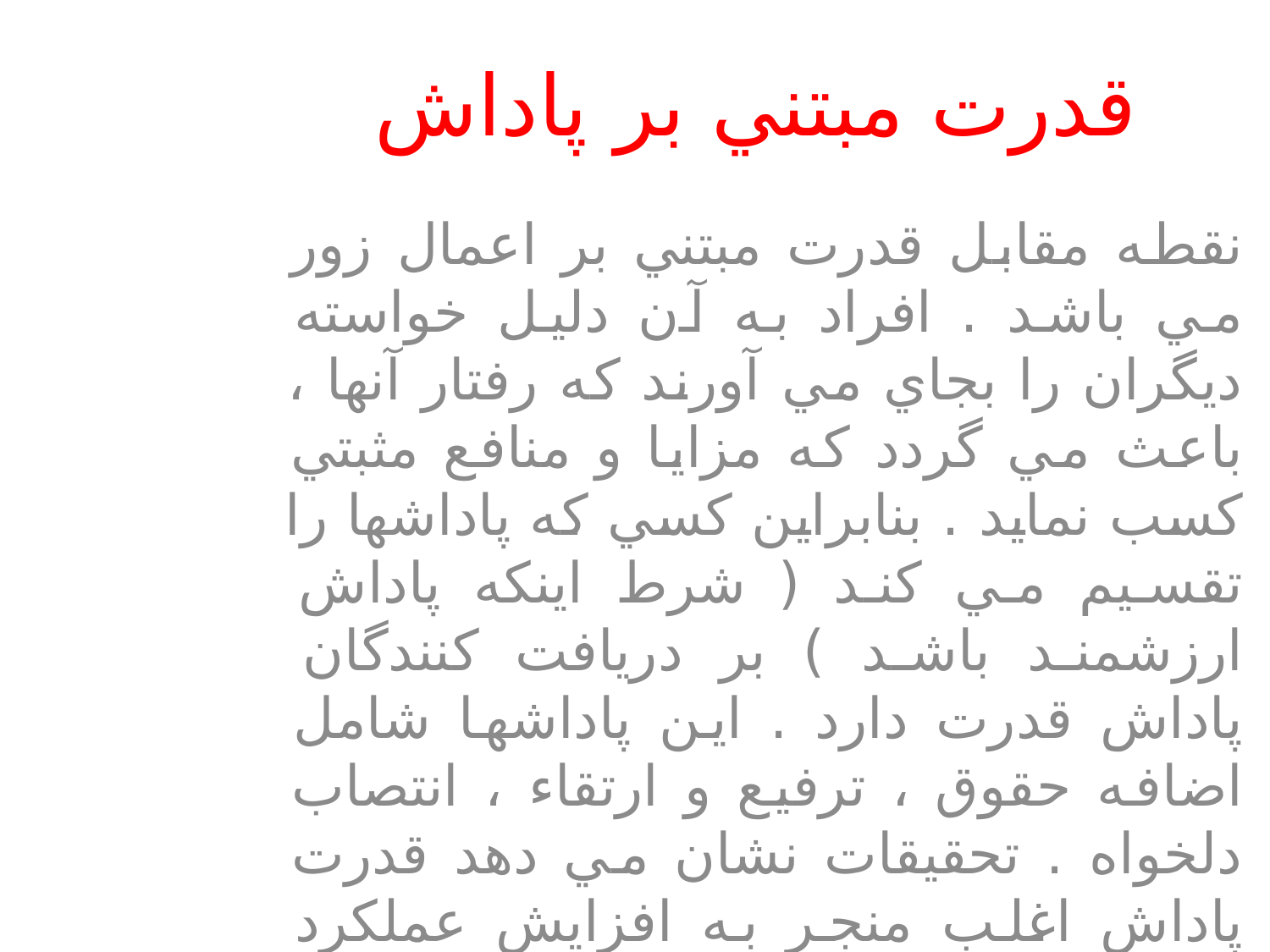

# قدرت مبتني بر پاداش
نقطه مقابل قدرت مبتني بر اعمال زور مي باشد . افراد به آن دليل خواسته ديگران را بجاي مي آورند كه رفتار آنها ، باعث مي گردد كه مزايا و منافع مثبتي كسب نمايد . بنابراين كسي كه پاداشها را تقسيم مي كند ( شرط اينكه پاداش ارزشمند باشد ) بر دريافت كنندگان پاداش قدرت دارد . اين پاداشها شامل اضافه حقوق ، ترفيع و ارتقاء ، انتصاب دلخواه . تحقيقات نشان مي دهد قدرت پاداش اغلب منجر به افزايش عملكرد شغلي مي شود .